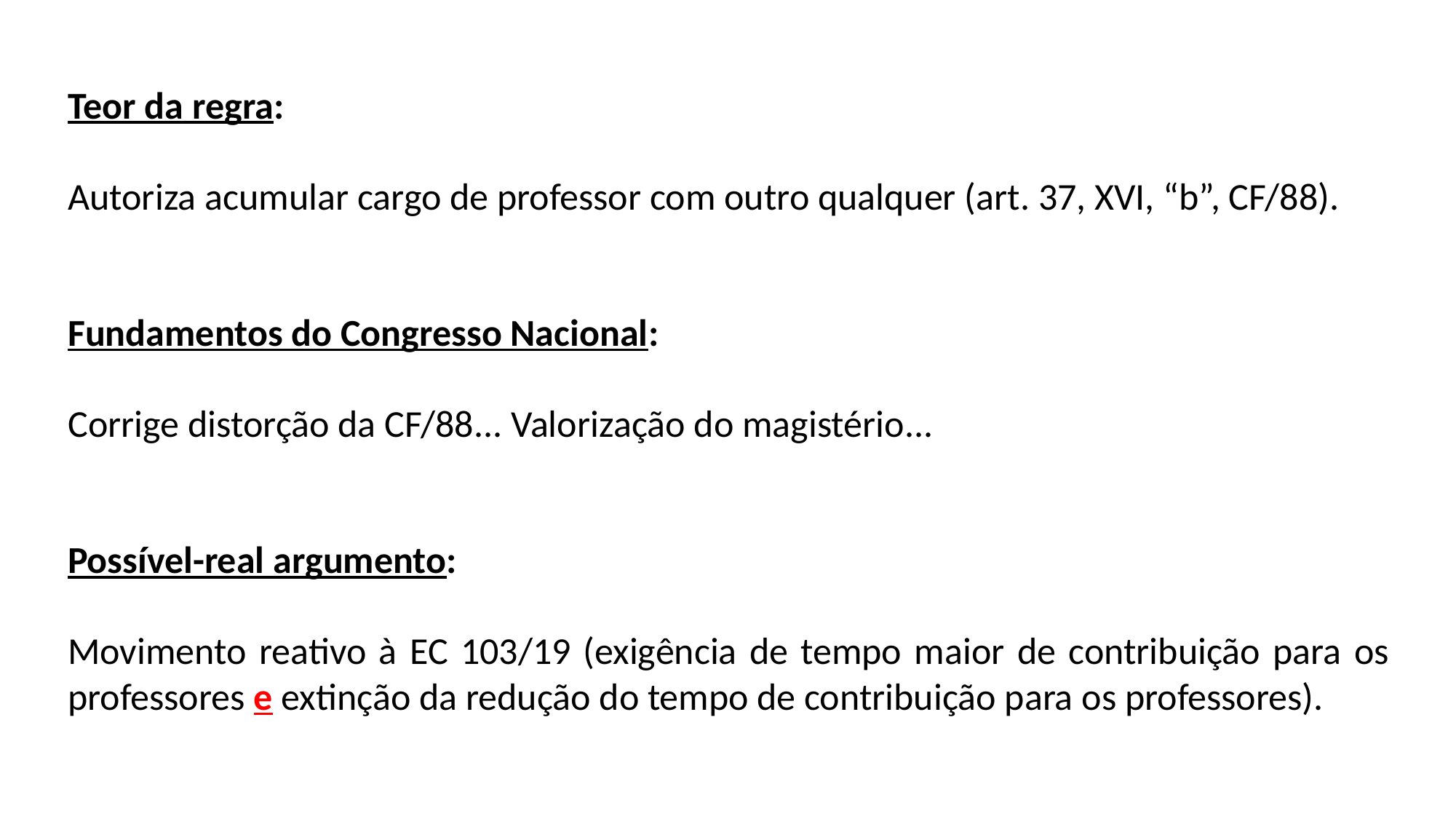

Teor da regra:

Autoriza acumular cargo de professor com outro qualquer (art. 37, XVI, “b”, CF/88).

Fundamentos do Congresso Nacional:

Corrige distorção da CF/88... Valorização do magistério...

Possível-real argumento:

Movimento reativo à EC 103/19 (exigência de tempo maior de contribuição para os professores e extinção da redução do tempo de contribuição para os professores).